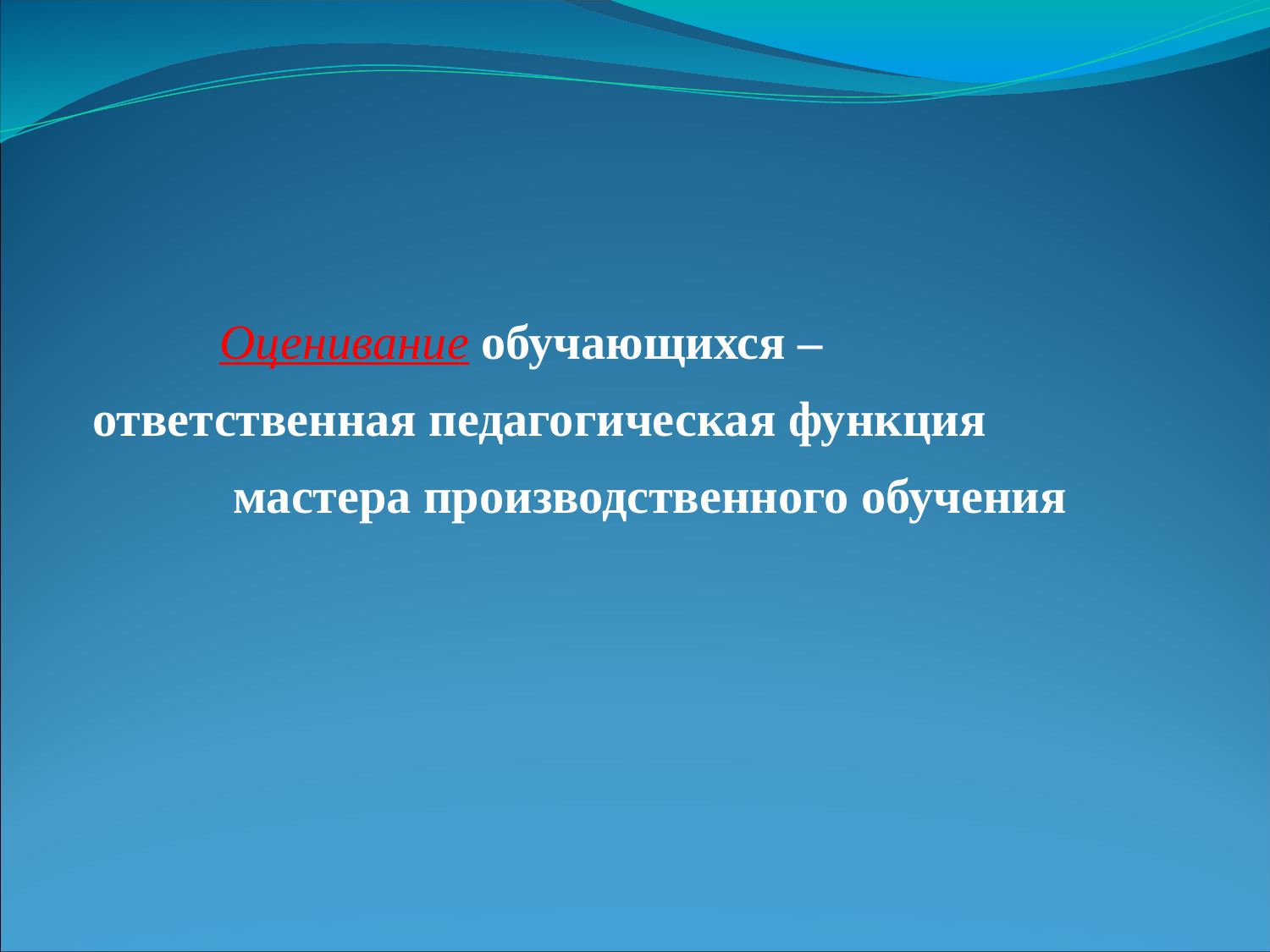

Оценивание обучающихся –                      ответственная педагогическая функция                    мастера производственного обучения